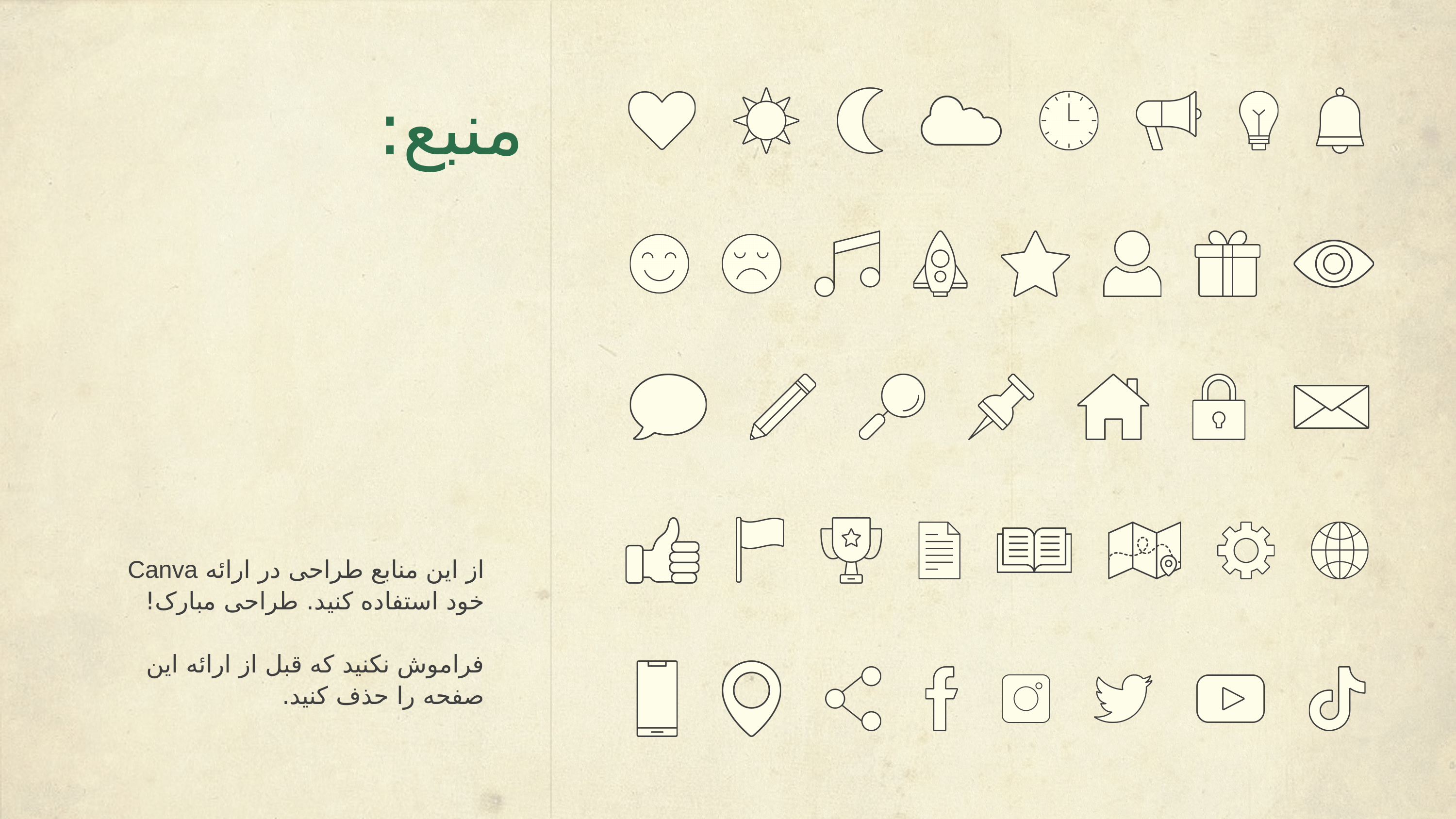

منبع:

از این منابع طراحی در ارائه Canva خود استفاده کنید. طراحی مبارک!

فراموش نکنید که قبل از ارائه این صفحه را حذف کنید.